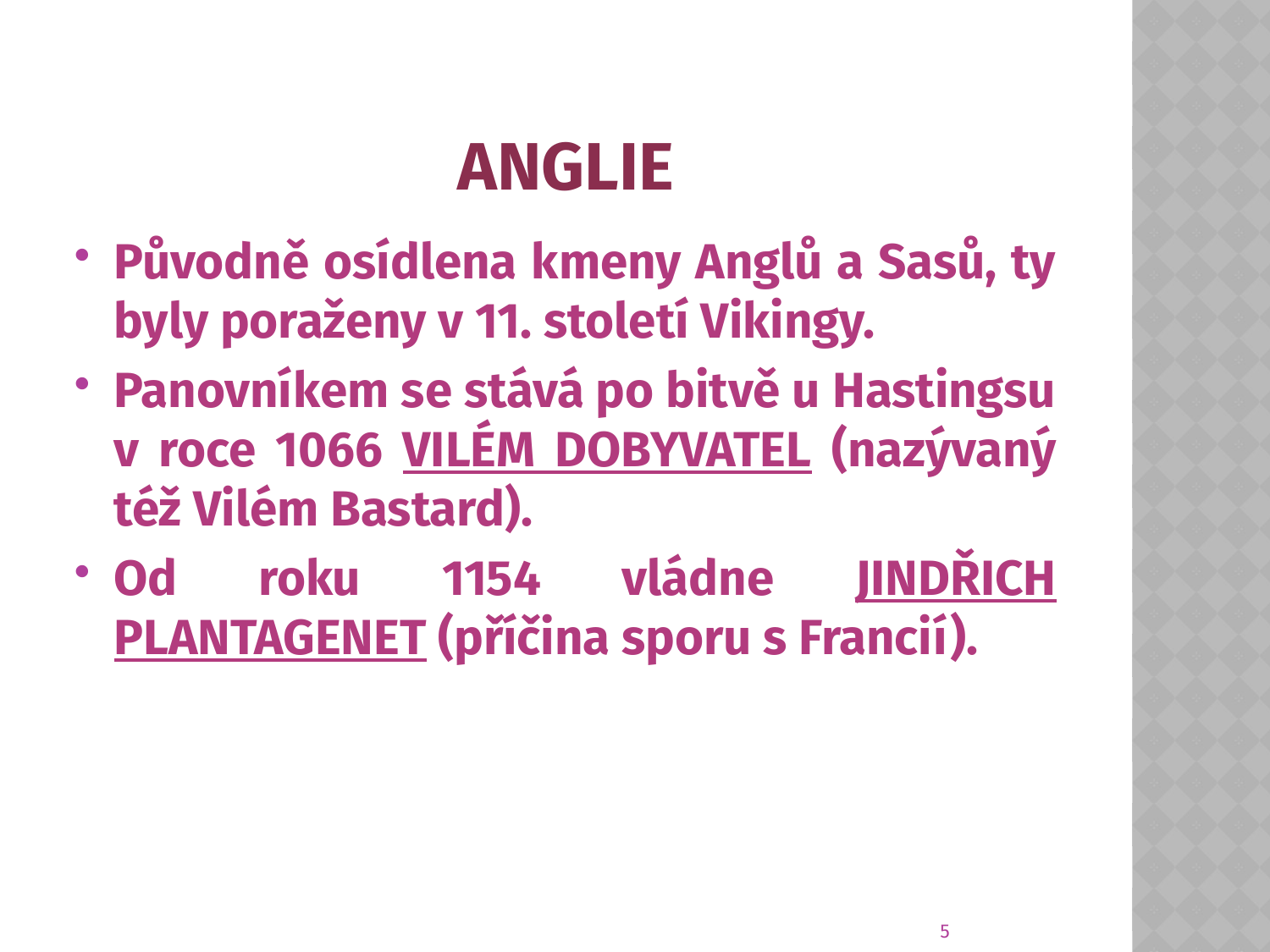

# Anglie
Původně osídlena kmeny Anglů a Sasů, ty byly poraženy v 11. století Vikingy.
Panovníkem se stává po bitvě u Hastingsu v roce 1066 VILÉM DOBYVATEL (nazývaný též Vilém Bastard).
Od roku 1154 vládne JINDŘICH PLANTAGENET (příčina sporu s Francií).
5